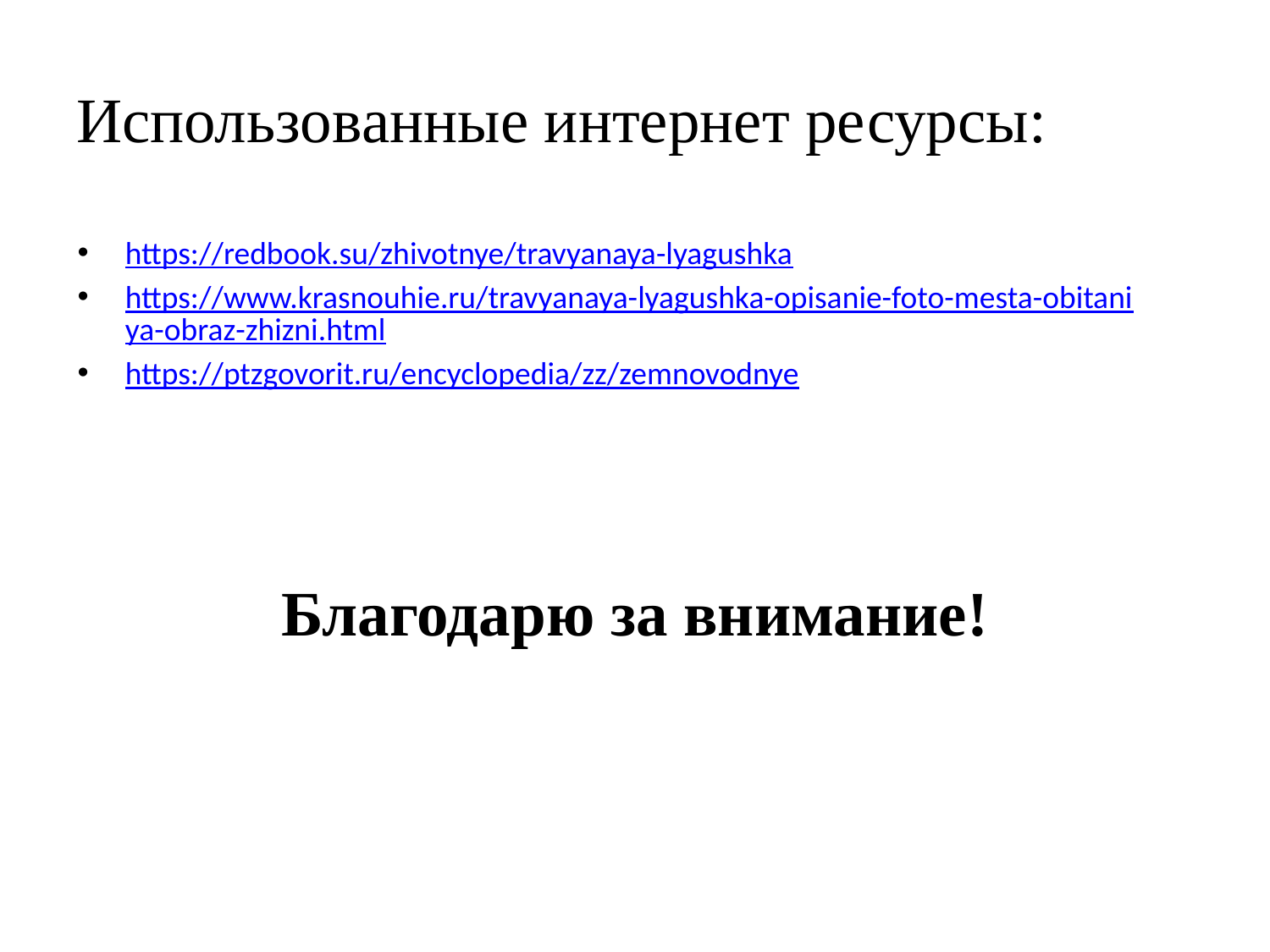

# Использованные интернет ресурсы:
https://redbook.su/zhivotnye/travyanaya-lyagushka
https://www.krasnouhie.ru/travyanaya-lyagushka-opisanie-foto-mesta-obitaniya-obraz-zhizni.html
https://ptzgovorit.ru/encyclopedia/zz/zemnovodnye

Благодарю за внимание!